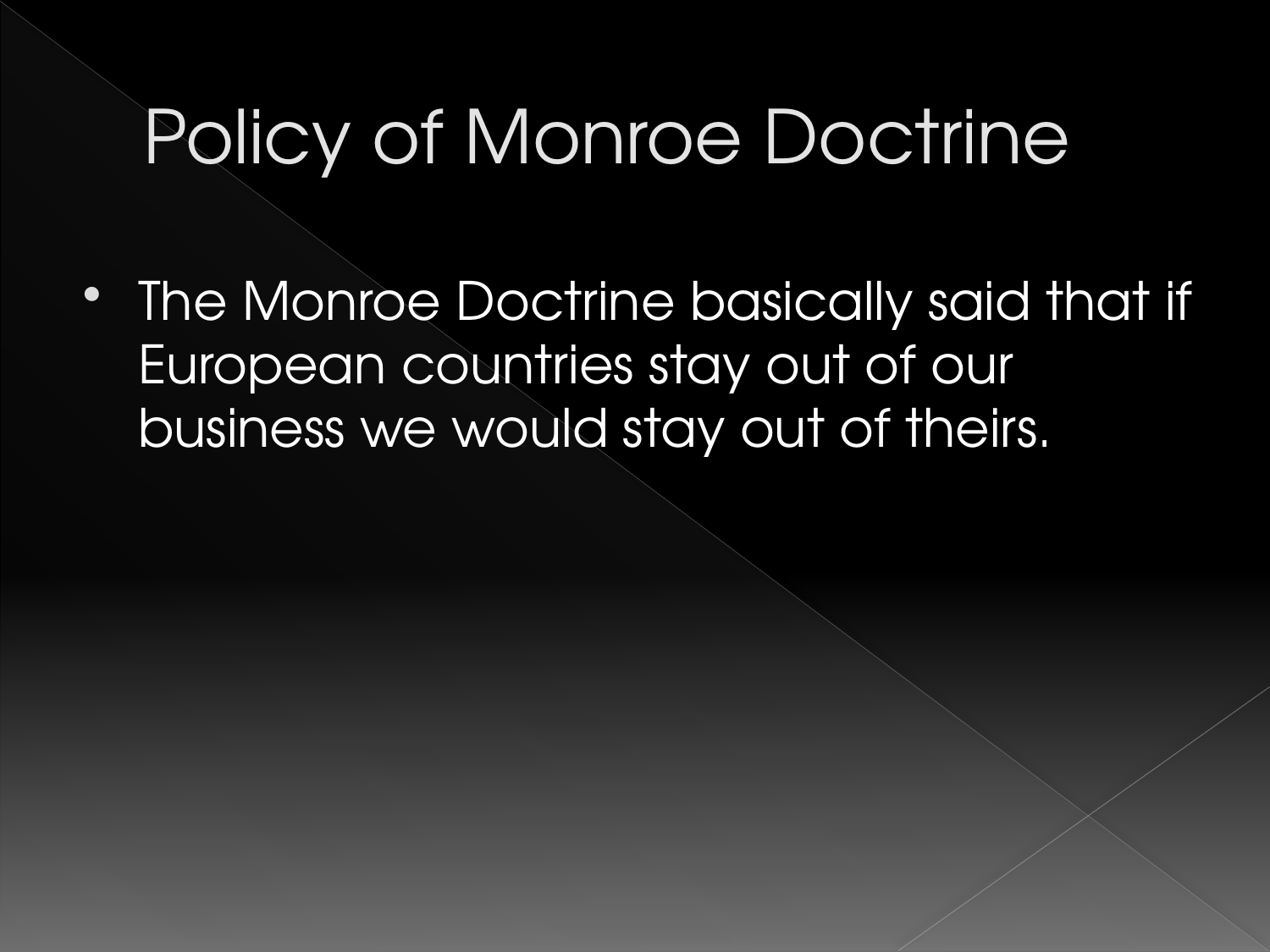

# Policy of Monroe Doctrine
The Monroe Doctrine basically said that if European countries stay out of our business we would stay out of theirs.